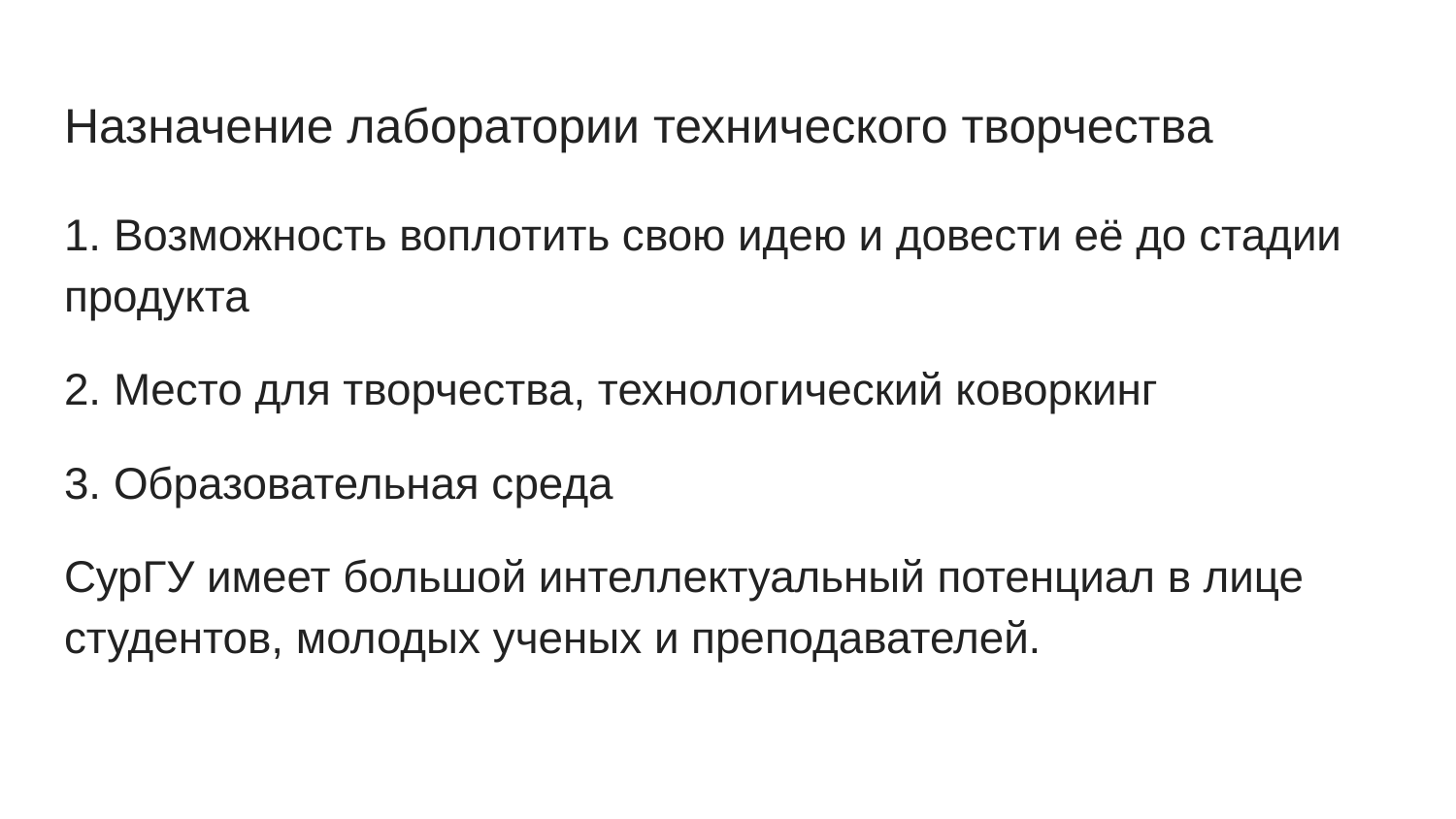

# Назначение лаборатории технического творчества
1. Возможность воплотить свою идею и довести её до стадии продукта
2. Место для творчества, технологический коворкинг
3. Образовательная среда
СурГУ имеет большой интеллектуальный потенциал в лице студентов, молодых ученых и преподавателей.